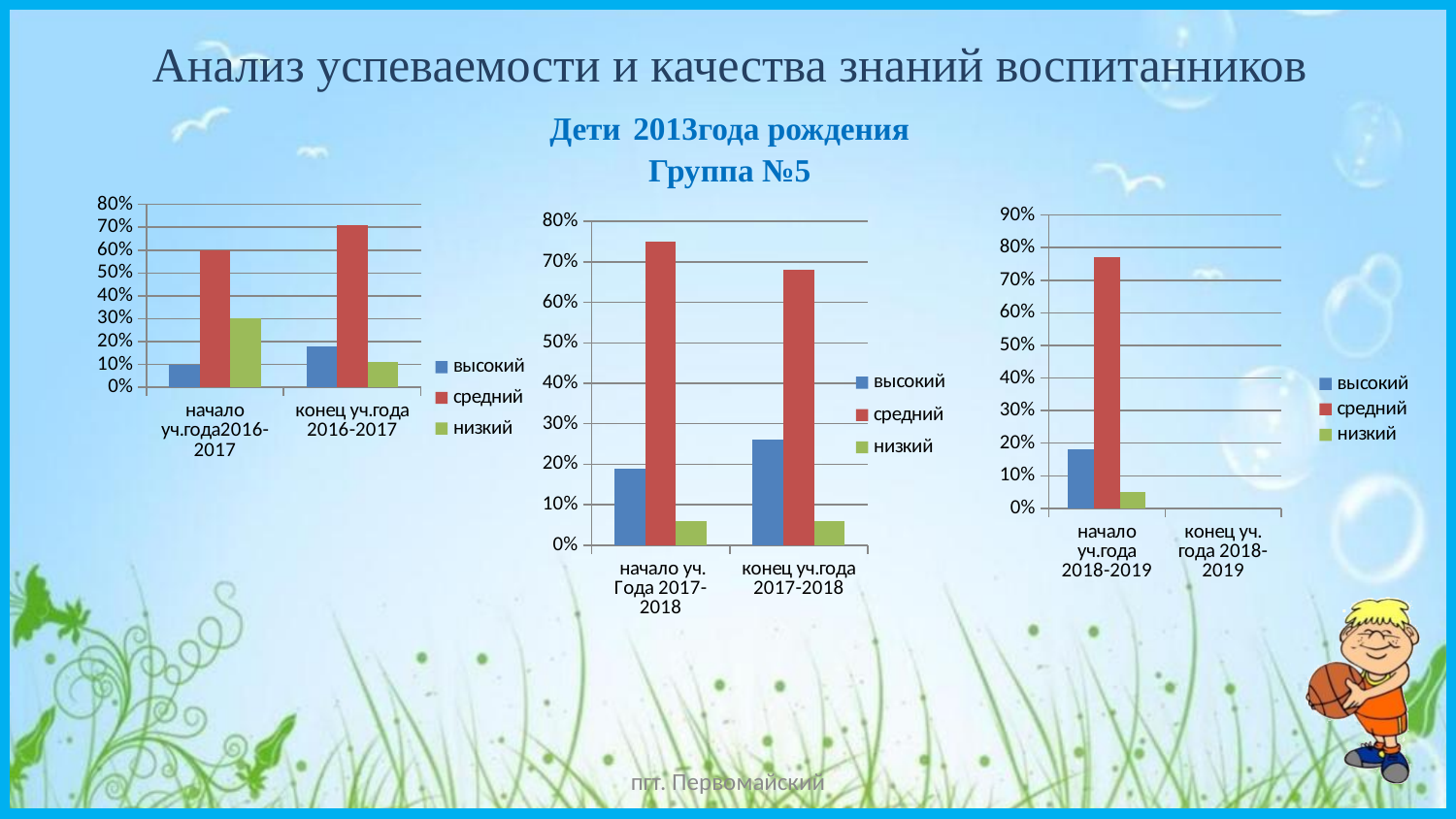

# Анализ успеваемости и качества знаний воспитанников Дети 2013года рождения Группа №5

### Chart

| Category | высокий | средний | низкий |
|---|---|---|---|
| начало уч.года2016-2017 | 0.1 | 0.6000000000000006 | 0.3000000000000003 |
| конец уч.года 2016-2017 | 0.18000000000000024 | 0.7100000000000006 | 0.11 |

### Chart

| Category | высокий | средний | низкий |
|---|---|---|---|
|  начало уч. Года 2017-2018 | 0.19 | 0.7500000000000014 | 0.06000000000000003 |
| конец уч.года 2017-2018 | 0.26 | 0.68 | 0.06000000000000003 |

### Chart

| Category | высокий | средний | низкий |
|---|---|---|---|
| начало уч.года 2018-2019 | 0.18000000000000024 | 0.7700000000000015 | 0.05 |
| конец уч. года 2018-2019 | None | None | None |
пгт. Первомайский